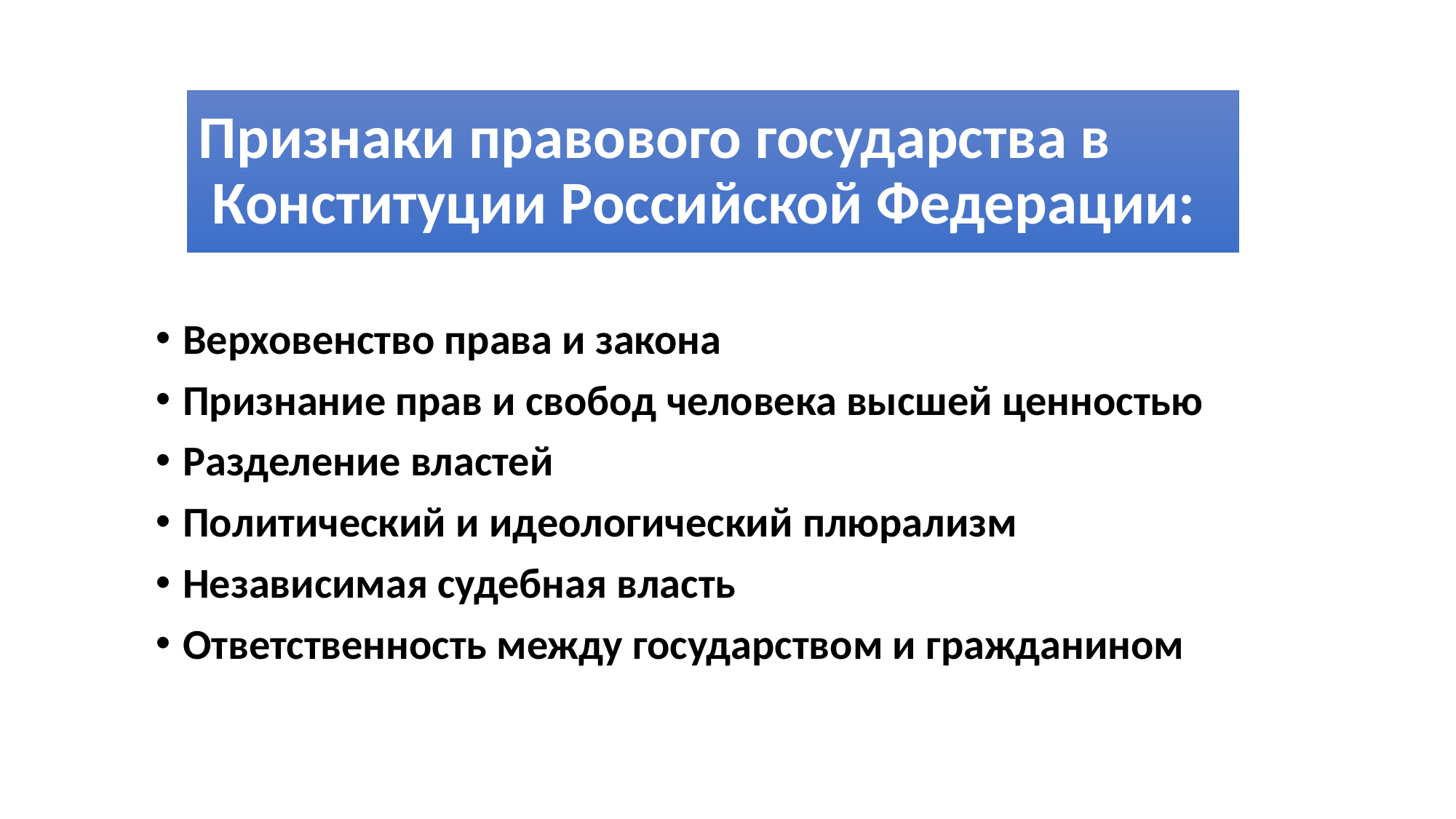

# Признаки правового государства в Конституции Российской Федерации:
Верховенство права и закона
Признание прав и свобод человека высшей ценностью
Разделение властей
Политический и идеологический плюрализм
Независимая судебная власть
Ответственность между государством и гражданином